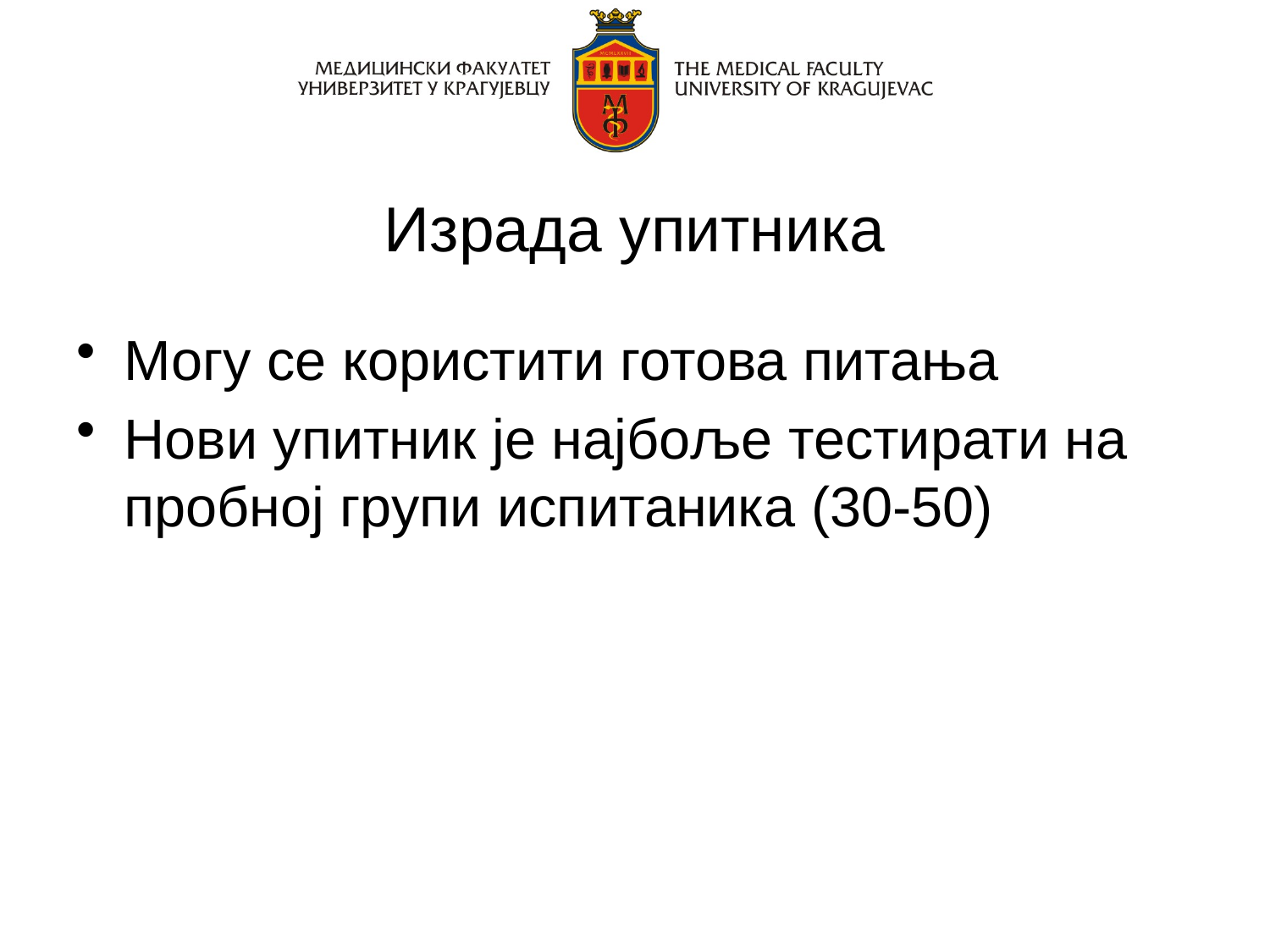

# Израда упитника
Могу се користити готова питања
Нови упитник је најбоље тестирати на пробној групи испитаника (30-50)